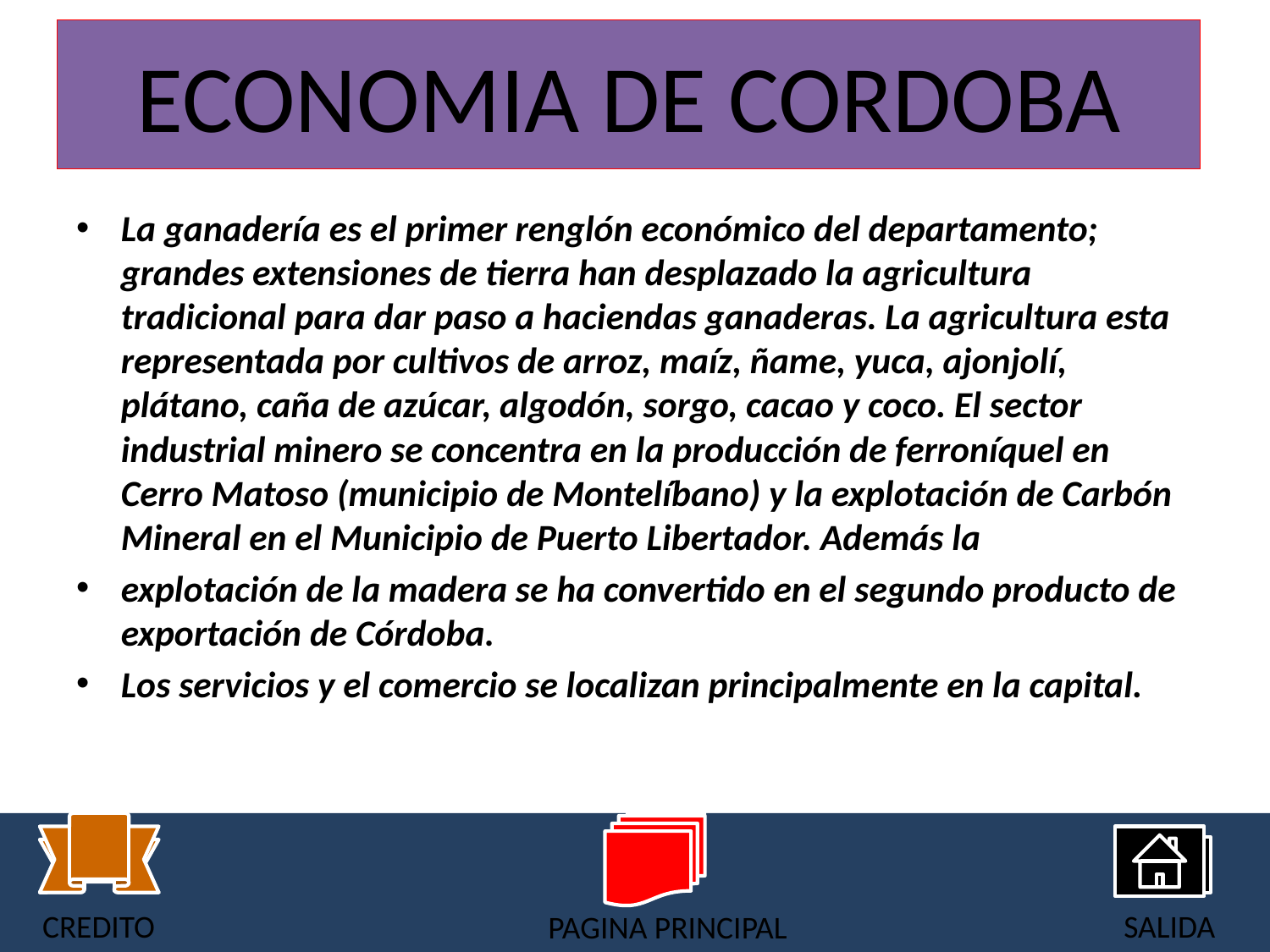

# ECONOMIA DE CORDOBA
La ganadería es el primer renglón económico del departamento; grandes extensiones de tierra han desplazado la agricultura tradicional para dar paso a haciendas ganaderas. La agricultura esta representada por cultivos de arroz, maíz, ñame, yuca, ajonjolí, plátano, caña de azúcar, algodón, sorgo, cacao y coco. El sector industrial minero se concentra en la producción de ferroníquel en Cerro Matoso (municipio de Montelíbano) y la explotación de Carbón Mineral en el Municipio de Puerto Libertador. Además la
explotación de la madera se ha convertido en el segundo producto de exportación de Córdoba.
Los servicios y el comercio se localizan principalmente en la capital.

CREDITO
SALIDA
PAGINA PRINCIPAL